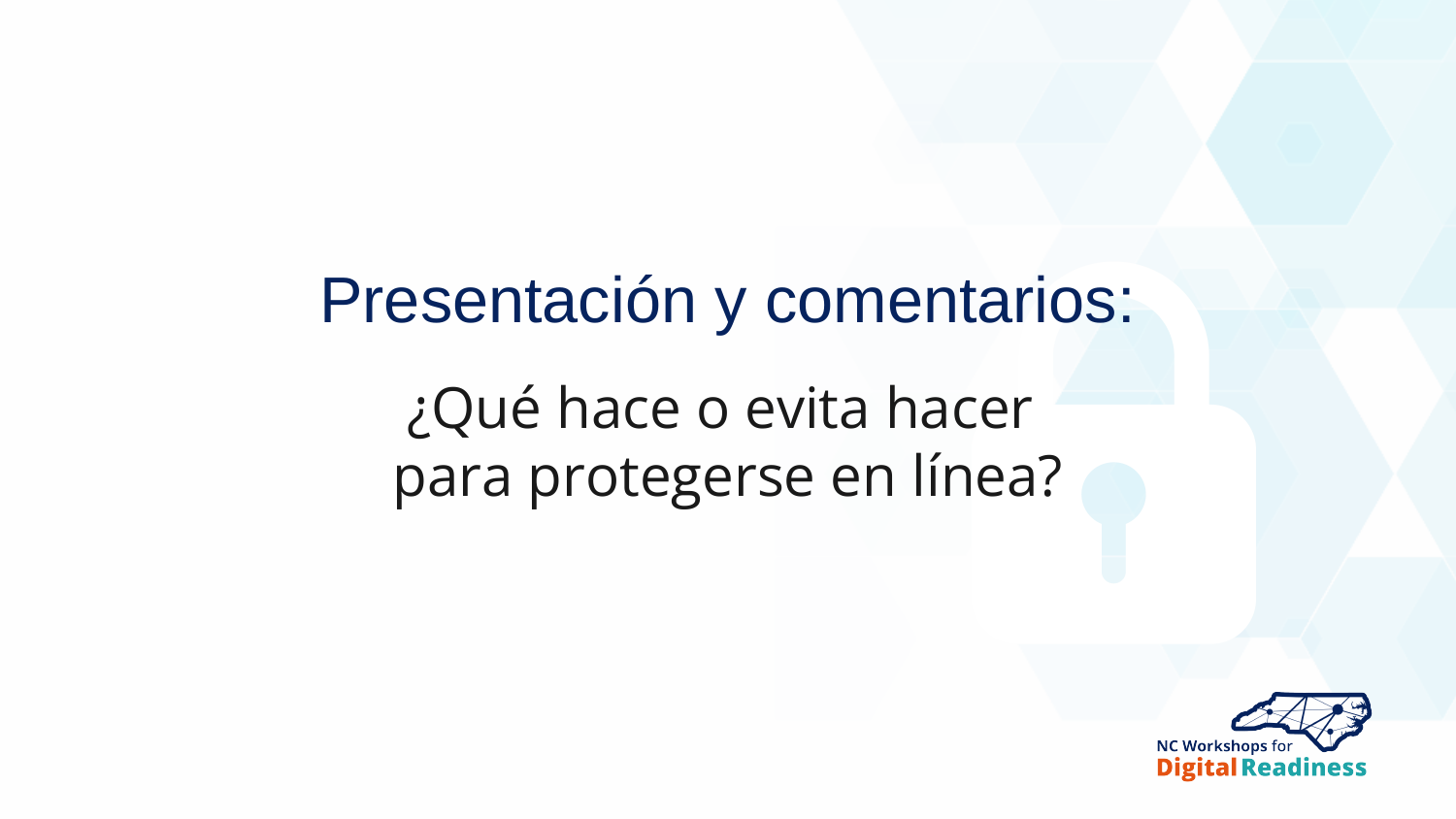

Presentación y comentarios:
¿Qué hace o evita hacer
para protegerse en línea?